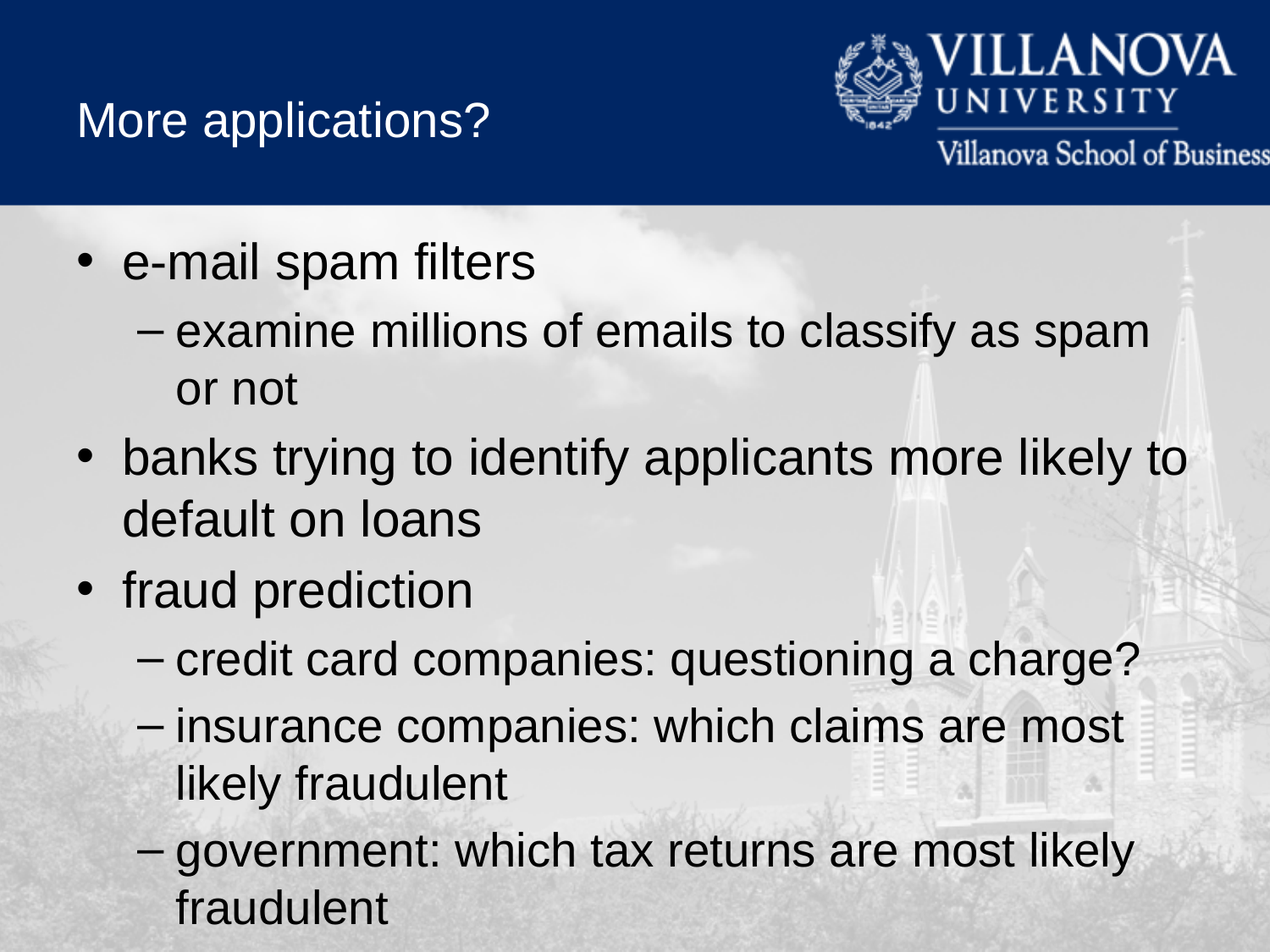

# More applications?
e-mail spam filters
examine millions of emails to classify as spam or not
banks trying to identify applicants more likely to default on loans
fraud prediction
credit card companies: questioning a charge?
insurance companies: which claims are most likely fraudulent
government: which tax returns are most likely fraudulent